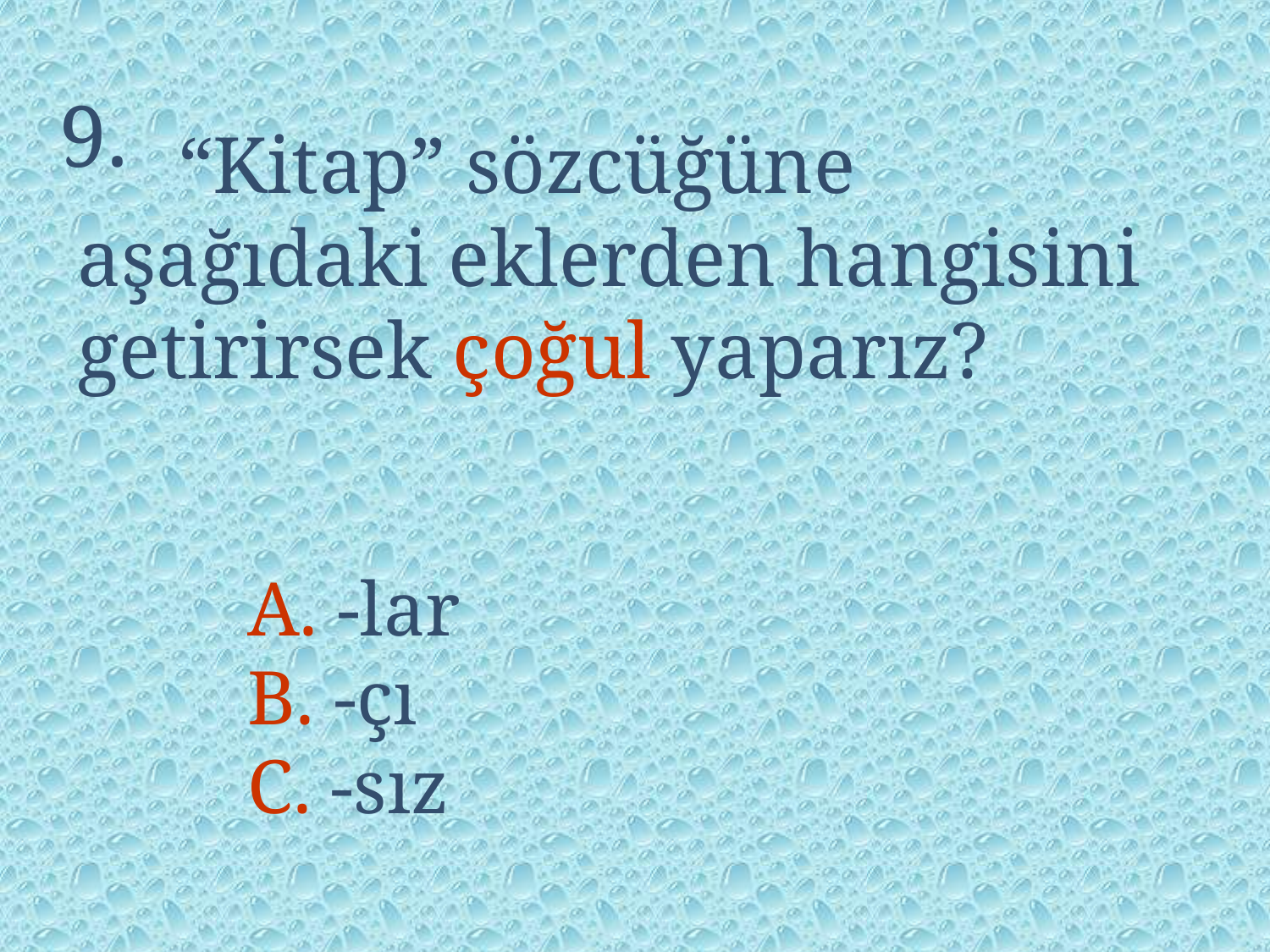

“Kitap” sözcüğüne aşağıdaki eklerden hangisini getirirsek çoğul yaparız?
 9.
A. -lar
B. -çı
C. -sız